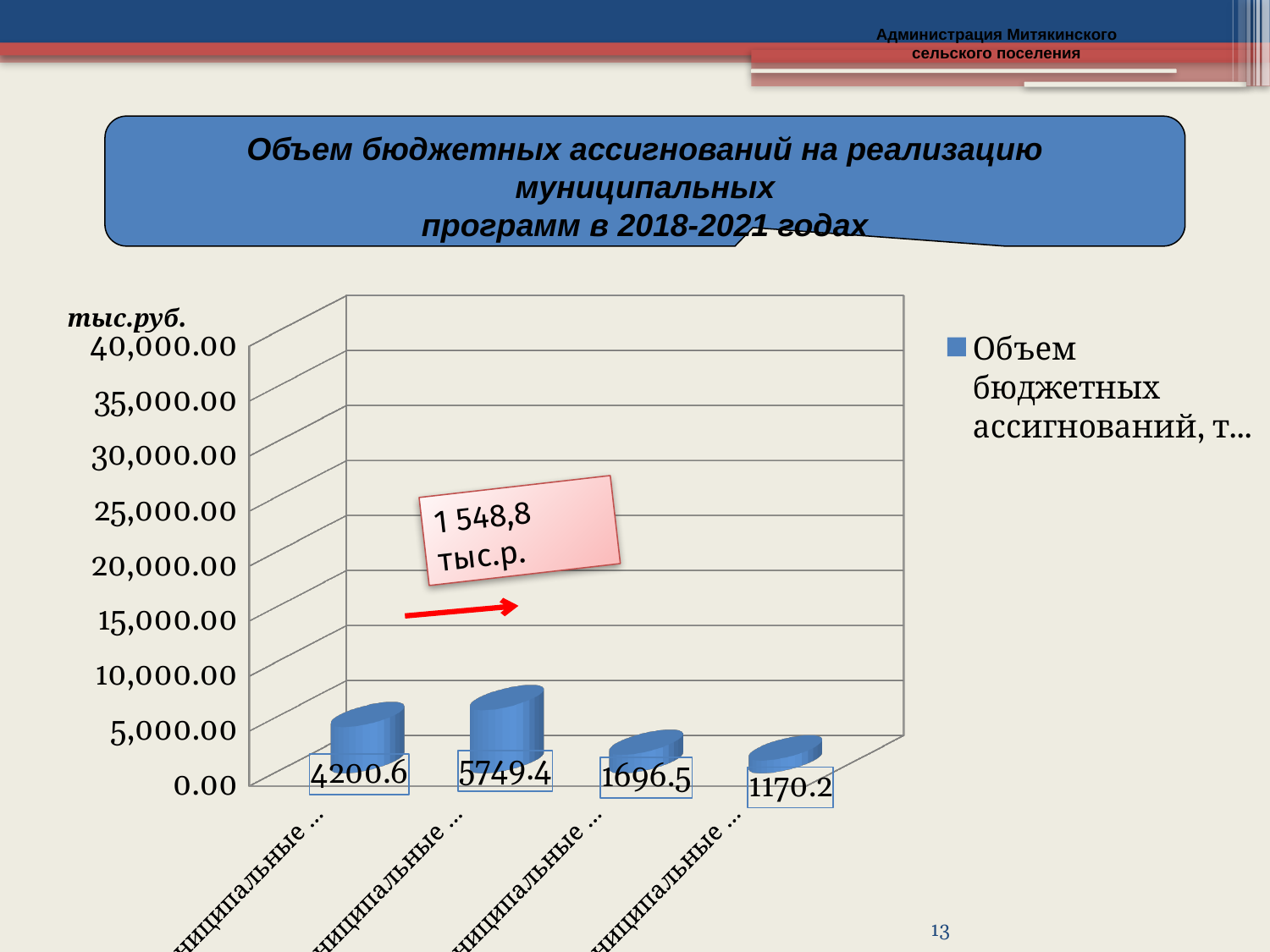

Администрация Митякинского
сельского поселения
Объем бюджетных ассигнований на реализацию муниципальных
программ в 2018-2021 годах

[unsupported chart]

тыс.руб.
1 548,8 тыс.р.
13